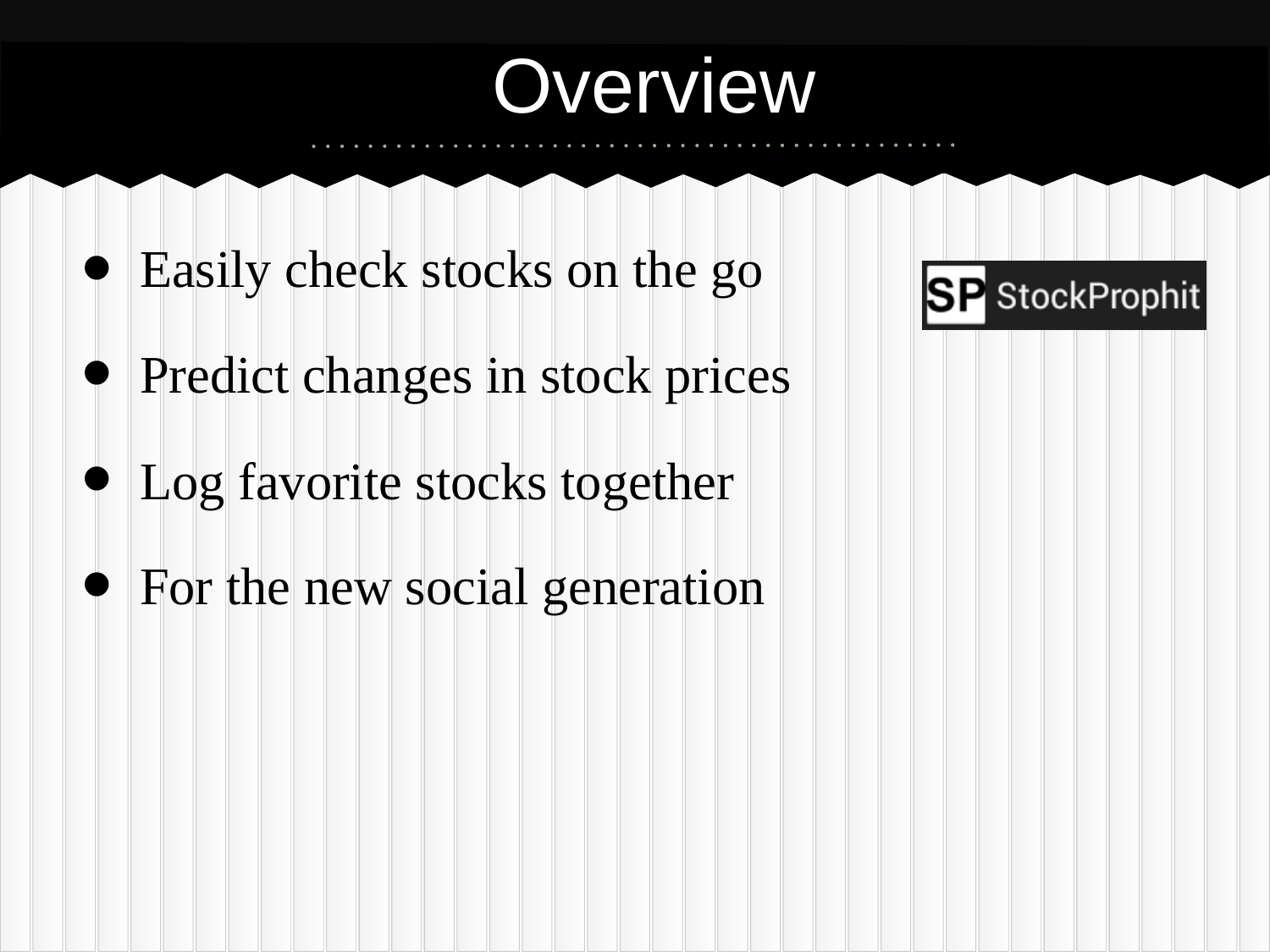

# Overview
Easily check stocks on the go

Predict changes in stock prices

Log favorite stocks together

For the new social generation